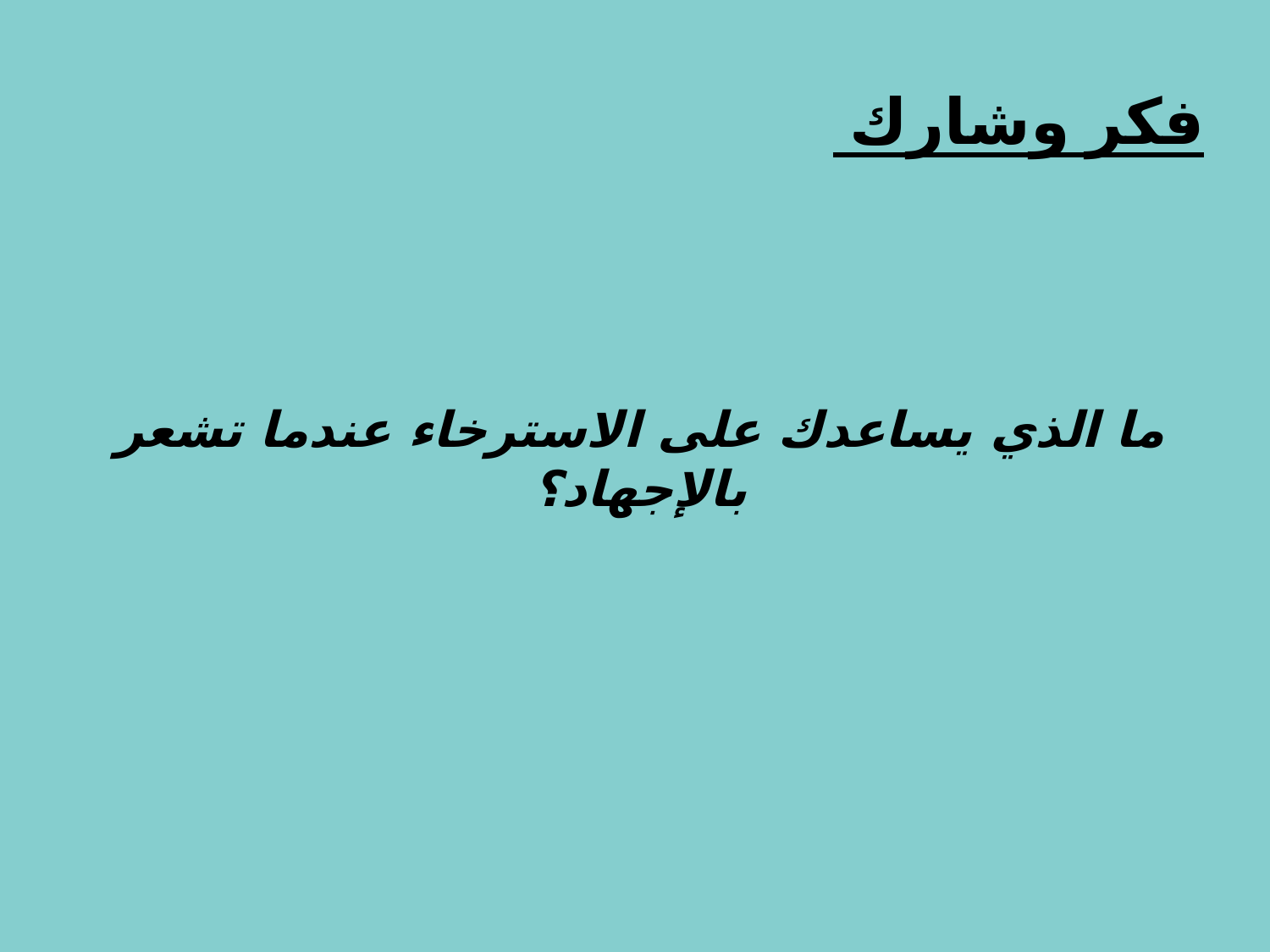

فكر وشارك
# ما الذي يساعدك على الاسترخاء عندما تشعر بالإجهاد؟